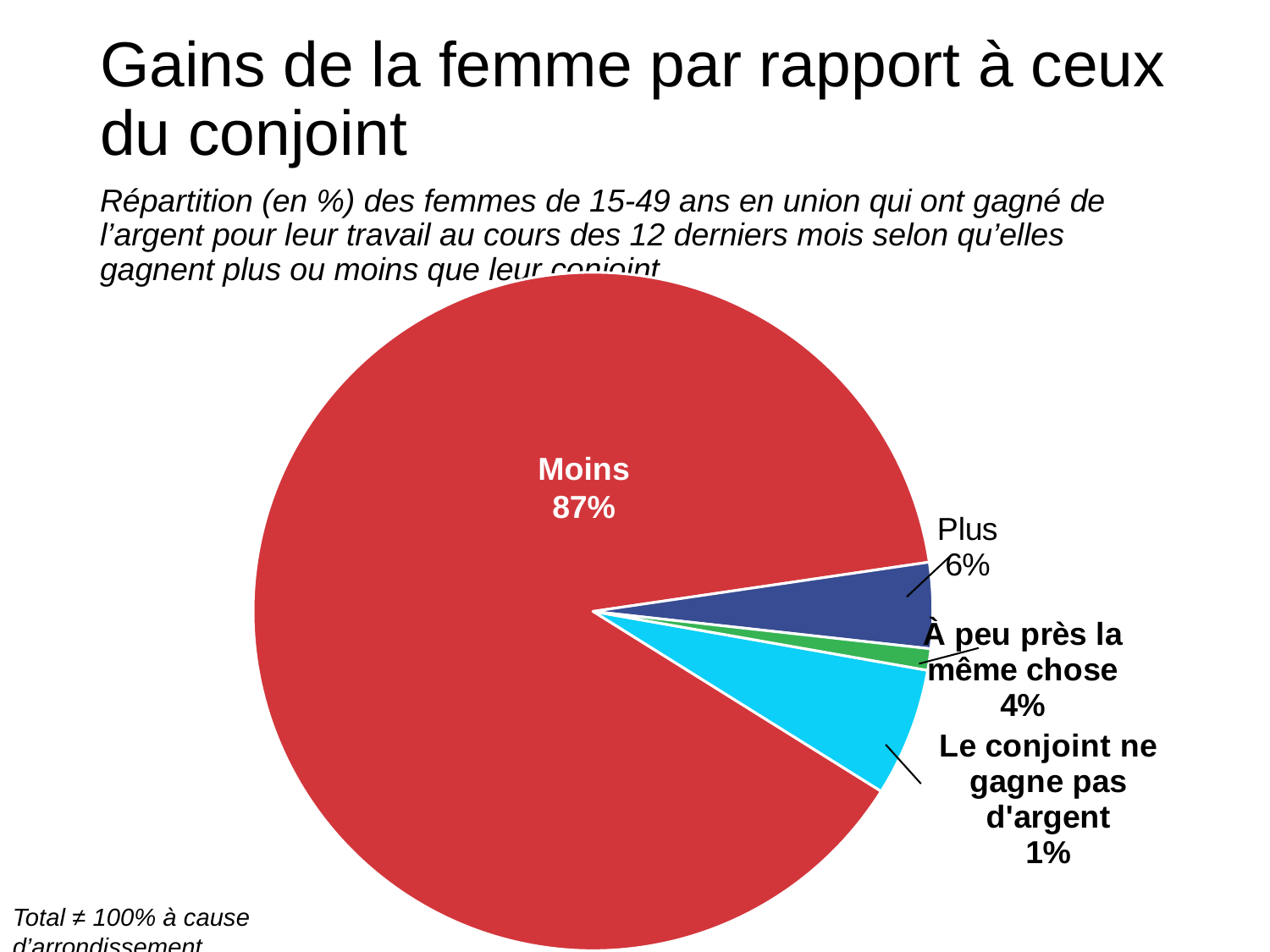

# Gains de la femme par rapport à ceux du conjoint
Répartition (en %) des femmes de 15-49 ans en union qui ont gagné de l’argent pour leur travail au cours des 12 derniers mois selon qu’elles gagnent plus ou moins que leur conjoint

### Chart

| Category | Sales |
|---|---|
| Plus | 6.0 |
| Moins | 87.0 |
| À peu près la même chose | 4.0 |
| Le conjoint ne gagne pas d'argent | 1.0 |
Moins
87%
Total ≠ 100% à cause d’arrondissement